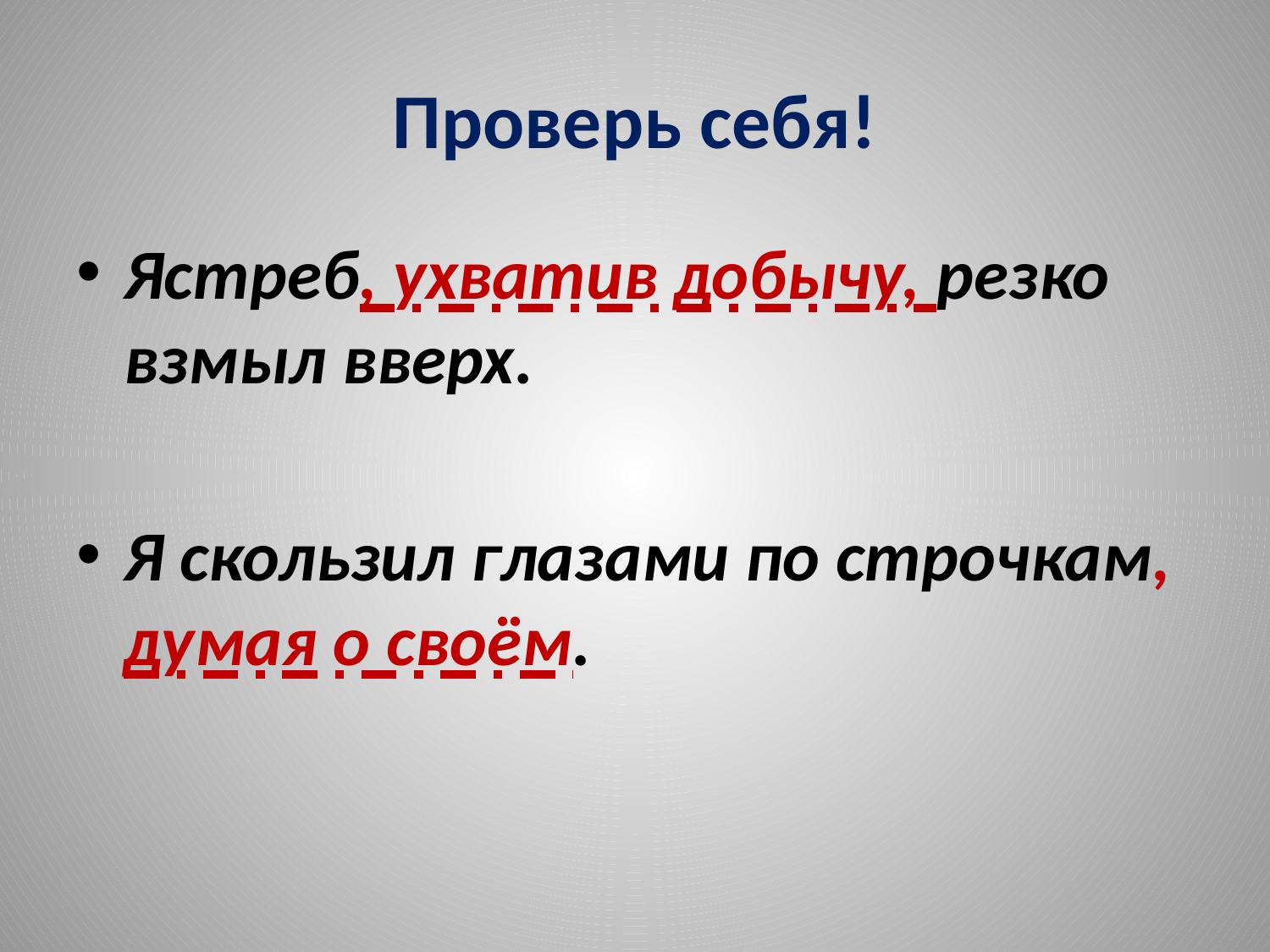

# Проверь себя!
Ястреб, ухватив добычу, резко взмыл вверх.

Я скользил глазами по строчкам, думая о своём.